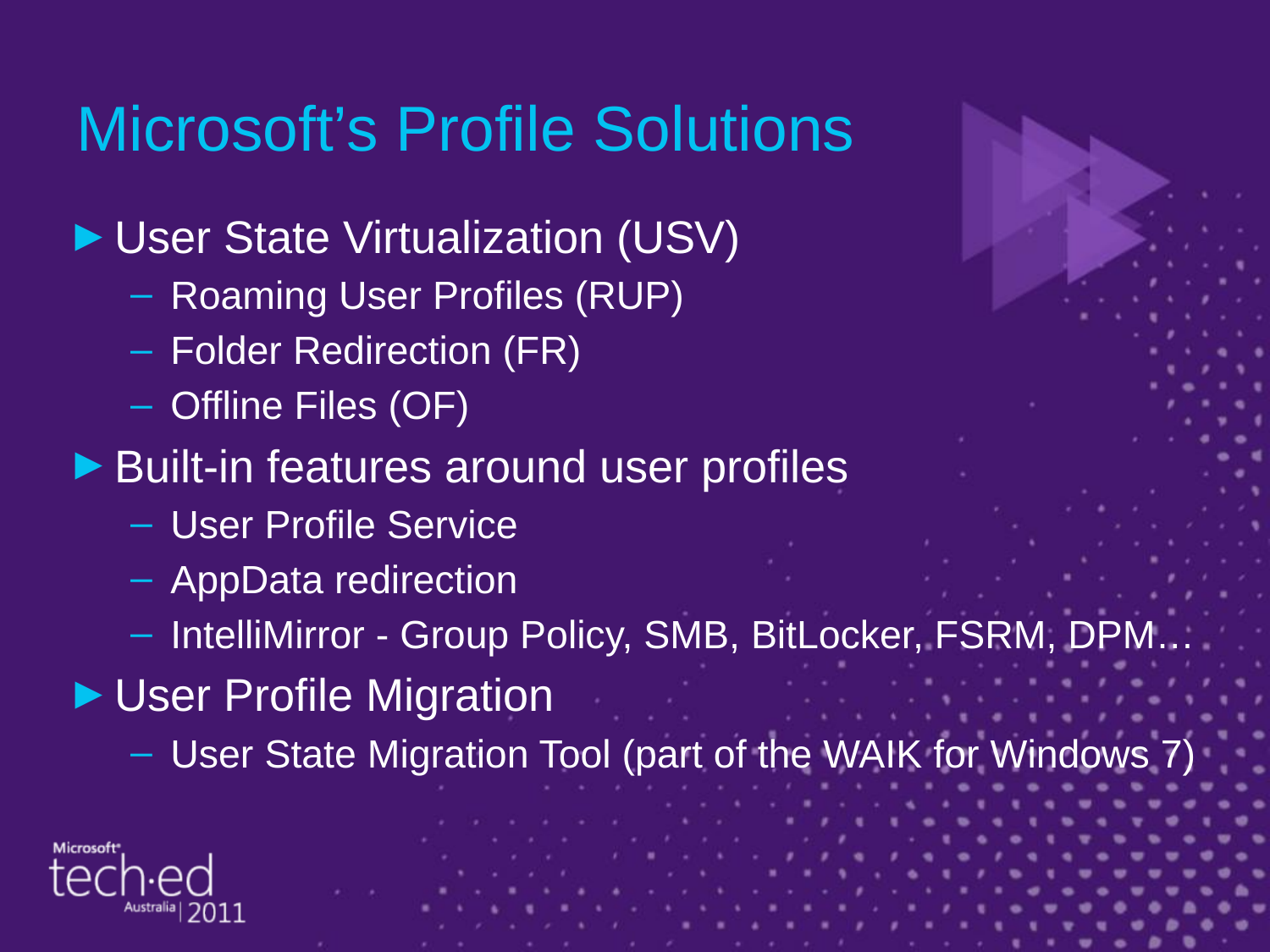

# Microsoft’s Profile Solutions
User State Virtualization (USV)
Roaming User Profiles (RUP)
Folder Redirection (FR)
Offline Files (OF)
Built-in features around user profiles
User Profile Service
AppData redirection
IntelliMirror - Group Policy, SMB, BitLocker, FSRM, DPM…
User Profile Migration
User State Migration Tool (part of the WAIK for Windows 7)